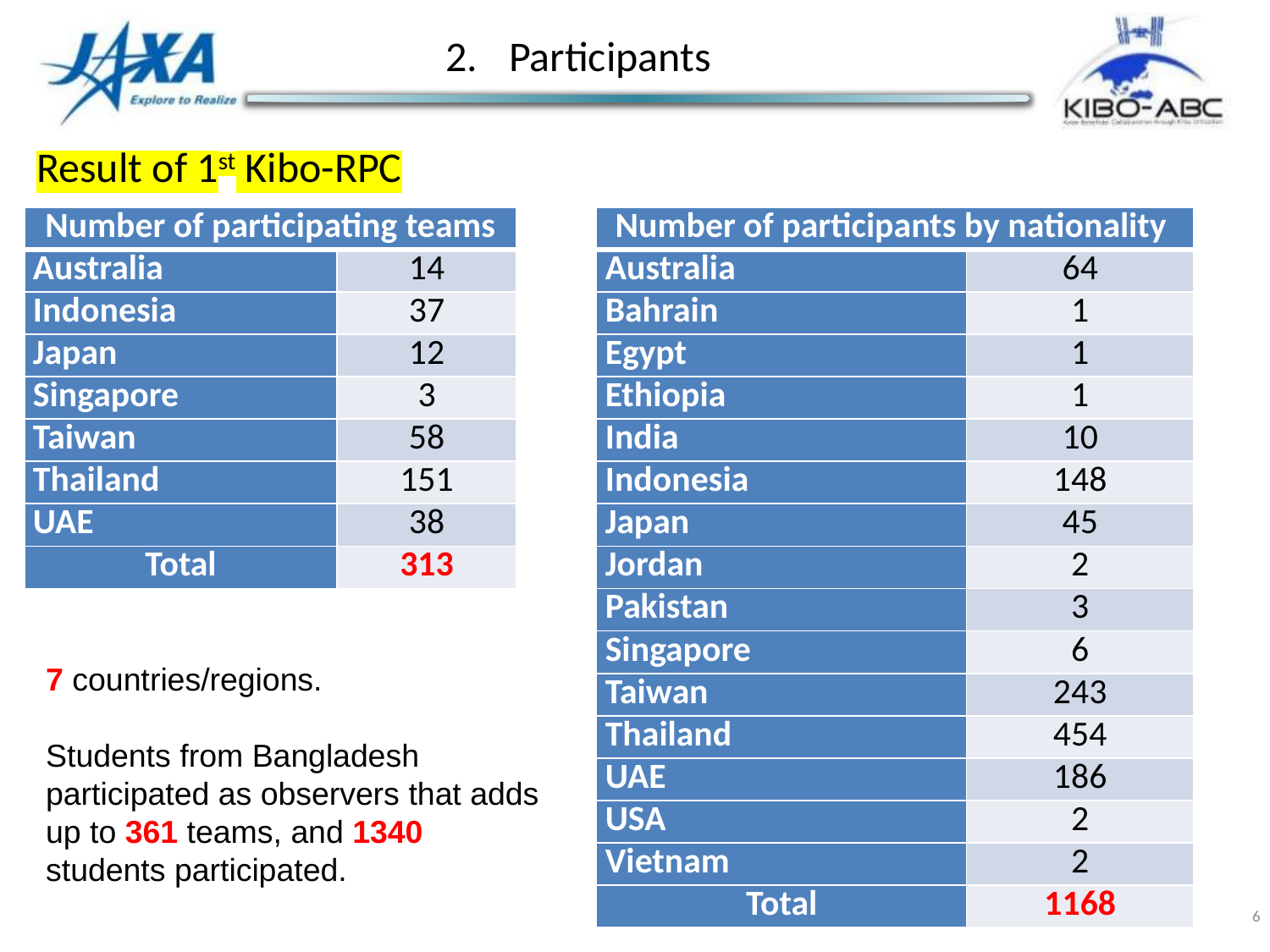

Participants
Result of 1st Kibo-RPC
| Number of participating teams |  |
| --- | --- |
| Australia | 14 |
| Indonesia | 37 |
| Japan | 12 |
| Singapore | 3 |
| Taiwan | 58 |
| Thailand | 151 |
| UAE | 38 |
| Total | 313 |
| Number of participants by nationality |  |
| --- | --- |
| Australia | 64 |
| Bahrain | 1 |
| Egypt | 1 |
| Ethiopia | 1 |
| India | 10 |
| Indonesia | 148 |
| Japan | 45 |
| Jordan | 2 |
| Pakistan | 3 |
| Singapore | 6 |
| Taiwan | 243 |
| Thailand | 454 |
| UAE | 186 |
| USA | 2 |
| Vietnam | 2 |
| Total | 1168 |
APRSAF was established in 1993 to enhance space activities in the Asia-Pacific region.
APRSAF is the largest space-related conference in the Asia-Pacific region with participation from over 40 countries.
It currently organizes four working groups.
7 countries/regions.

Students from Bangladesh participated as observers that adds up to 361 teams, and 1340 students participated.
6